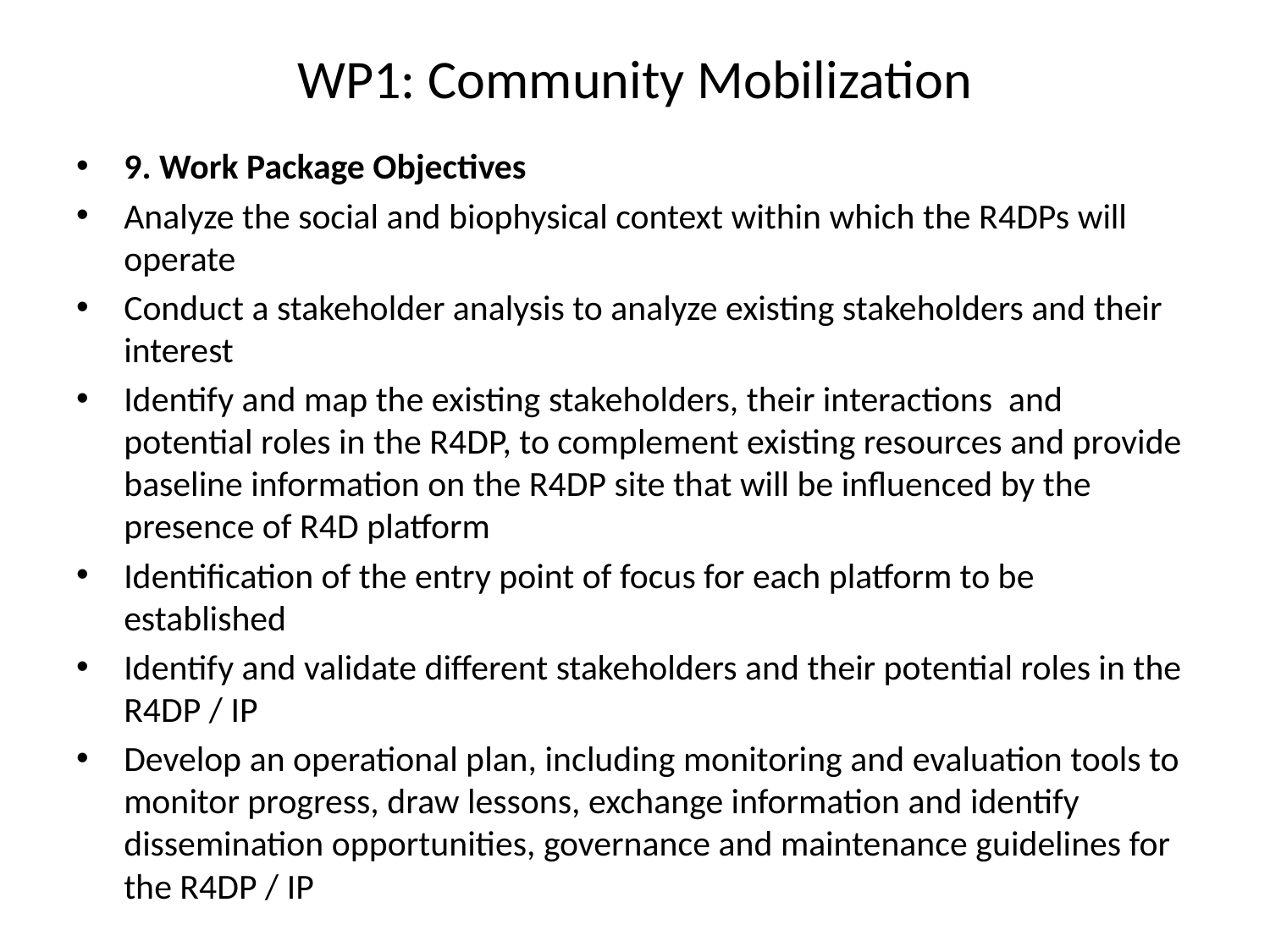

# WP1: Community Mobilization
9. Work Package Objectives
Analyze the social and biophysical context within which the R4DPs will operate
Conduct a stakeholder analysis to analyze existing stakeholders and their interest
Identify and map the existing stakeholders, their interactions  and potential roles in the R4DP, to complement existing resources and provide baseline information on the R4DP site that will be influenced by the presence of R4D platform
Identification of the entry point of focus for each platform to be established
Identify and validate different stakeholders and their potential roles in the R4DP / IP
Develop an operational plan, including monitoring and evaluation tools to monitor progress, draw lessons, exchange information and identify dissemination opportunities, governance and maintenance guidelines for the R4DP / IP